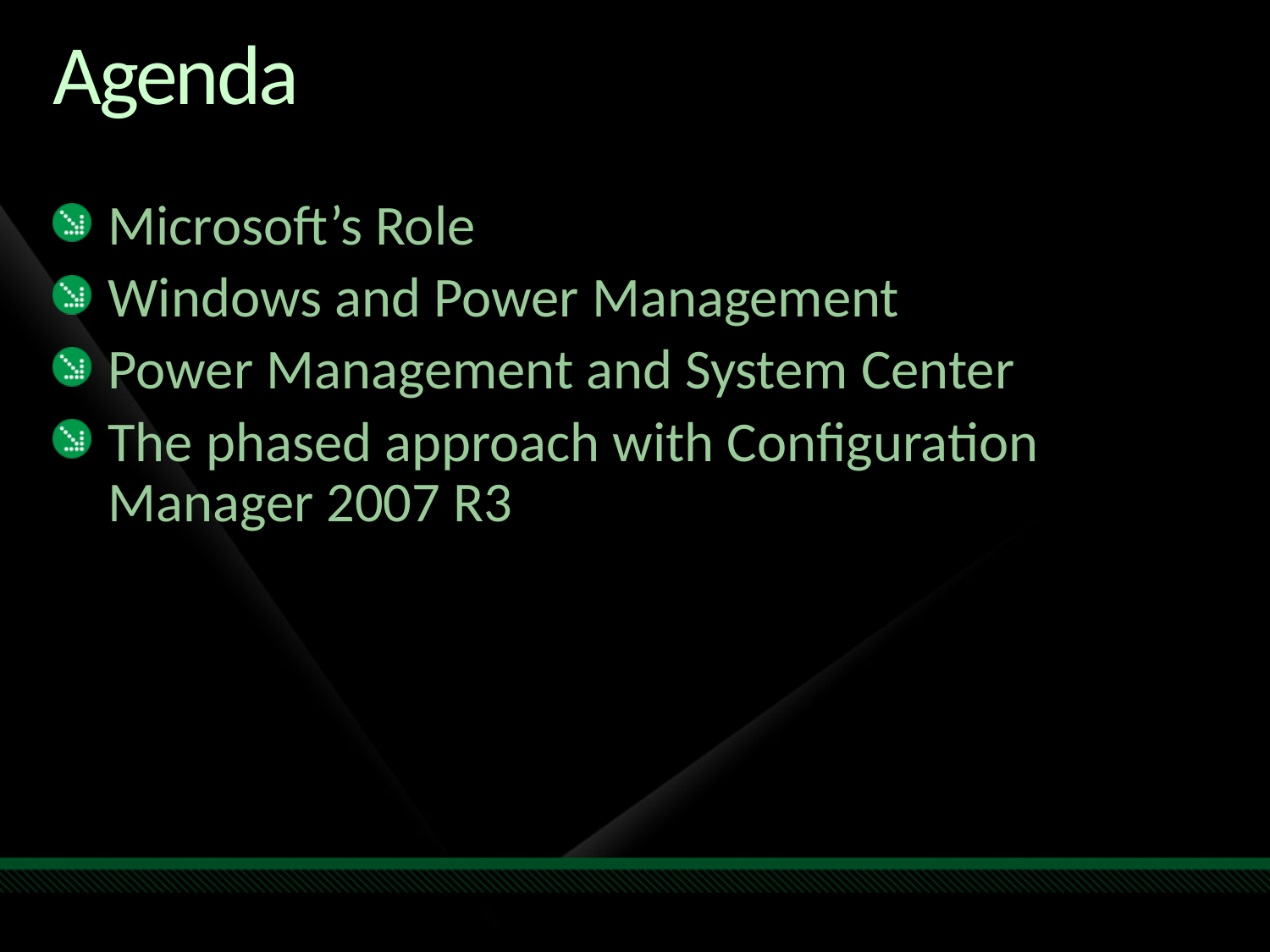

# Agenda
Microsoft’s Role
Windows and Power Management
Power Management and System Center
The phased approach with Configuration Manager 2007 R3